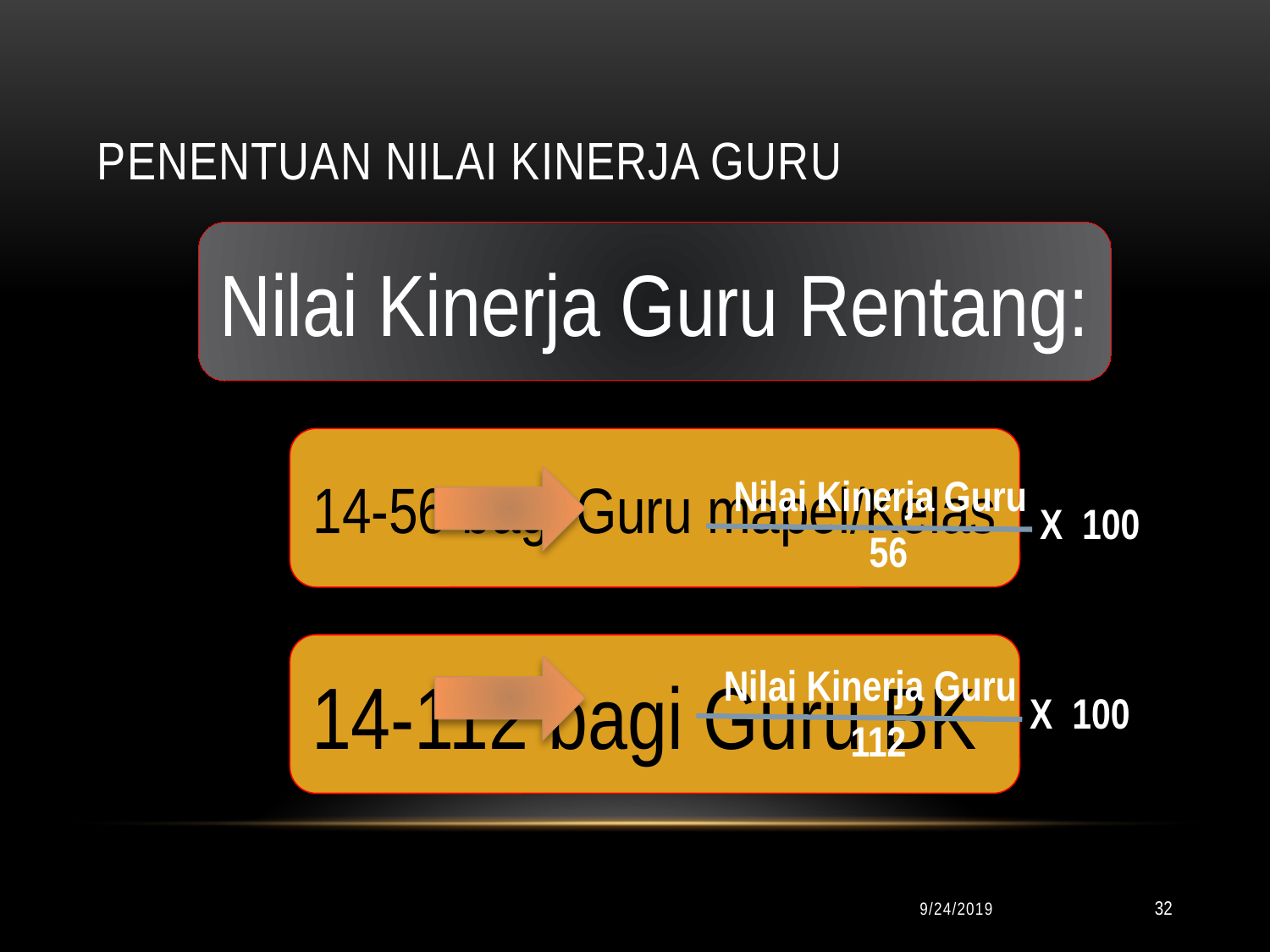

# Penentuan Nilai KINERJA GURU
Nilai Kinerja Guru Rentang:
14-56 bagi Guru mapel/Kelas
14-112 bagi Guru BK

Nilai Kinerja Guru
X  100
56

Nilai Kinerja Guru
X  100
112
9/24/2019
32